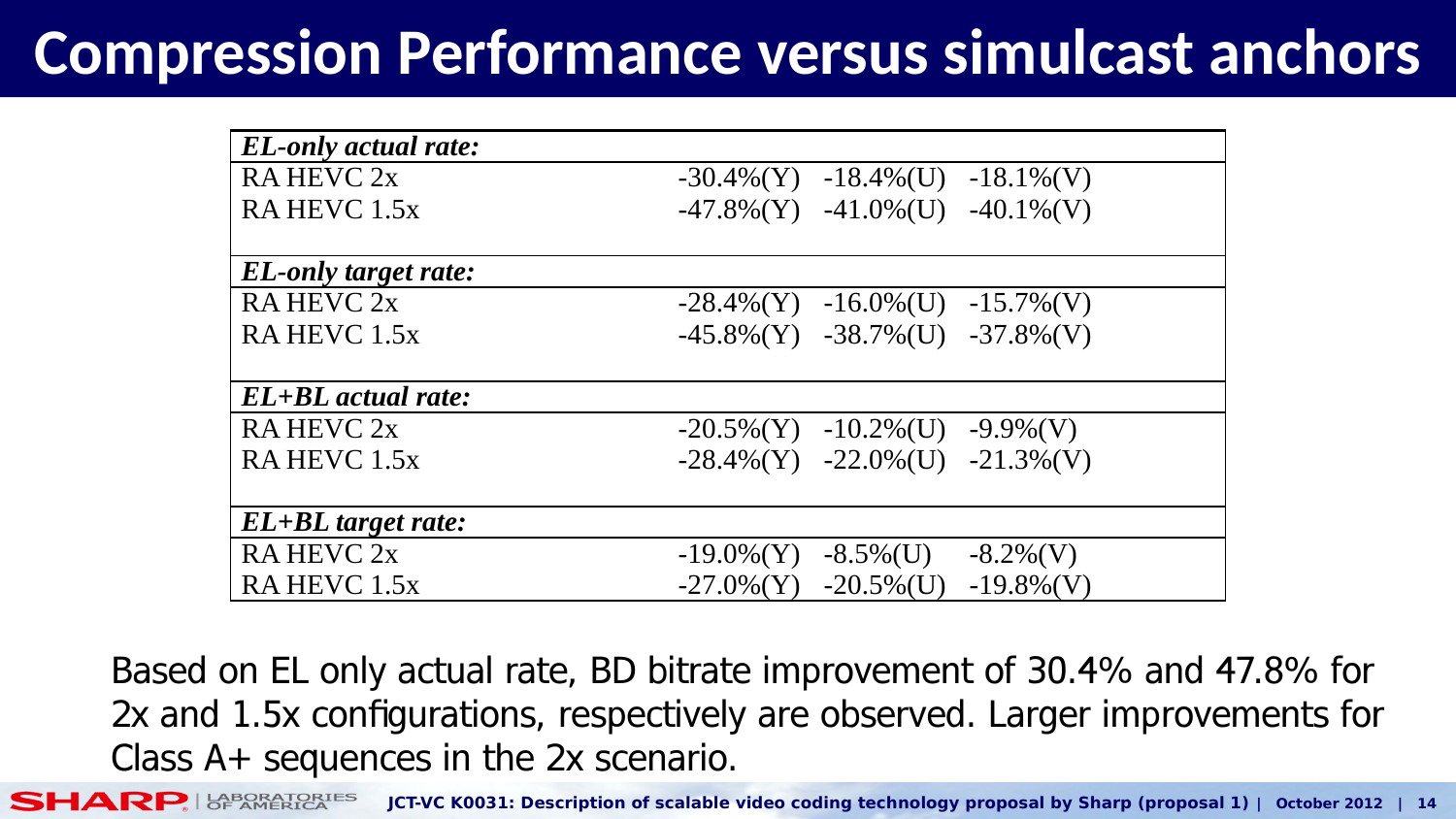

# Compression Performance versus simulcast anchors
| EL-only actual rate: |
| --- |
| RA HEVC 2x -30.4%(Y) -18.4%(U) -18.1%(V) |
| RA HEVC 1.5x -47.8%(Y) -41.0%(U) -40.1%(V) |
|  |
| EL-only target rate: |
| RA HEVC 2x -28.4%(Y) -16.0%(U) -15.7%(V) |
| RA HEVC 1.5x -45.8%(Y) -38.7%(U) -37.8%(V) |
|  |
| EL+BL actual rate: |
| RA HEVC 2x -20.5%(Y) -10.2%(U) -9.9%(V) |
| RA HEVC 1.5x -28.4%(Y) -22.0%(U) -21.3%(V) |
|  |
| EL+BL target rate: |
| RA HEVC 2x -19.0%(Y) -8.5%(U) -8.2%(V) |
| RA HEVC 1.5x -27.0%(Y) -20.5%(U) -19.8%(V) |
Based on EL only actual rate, BD bitrate improvement of 30.4% and 47.8% for 2x and 1.5x configurations, respectively are observed. Larger improvements for Class A+ sequences in the 2x scenario.